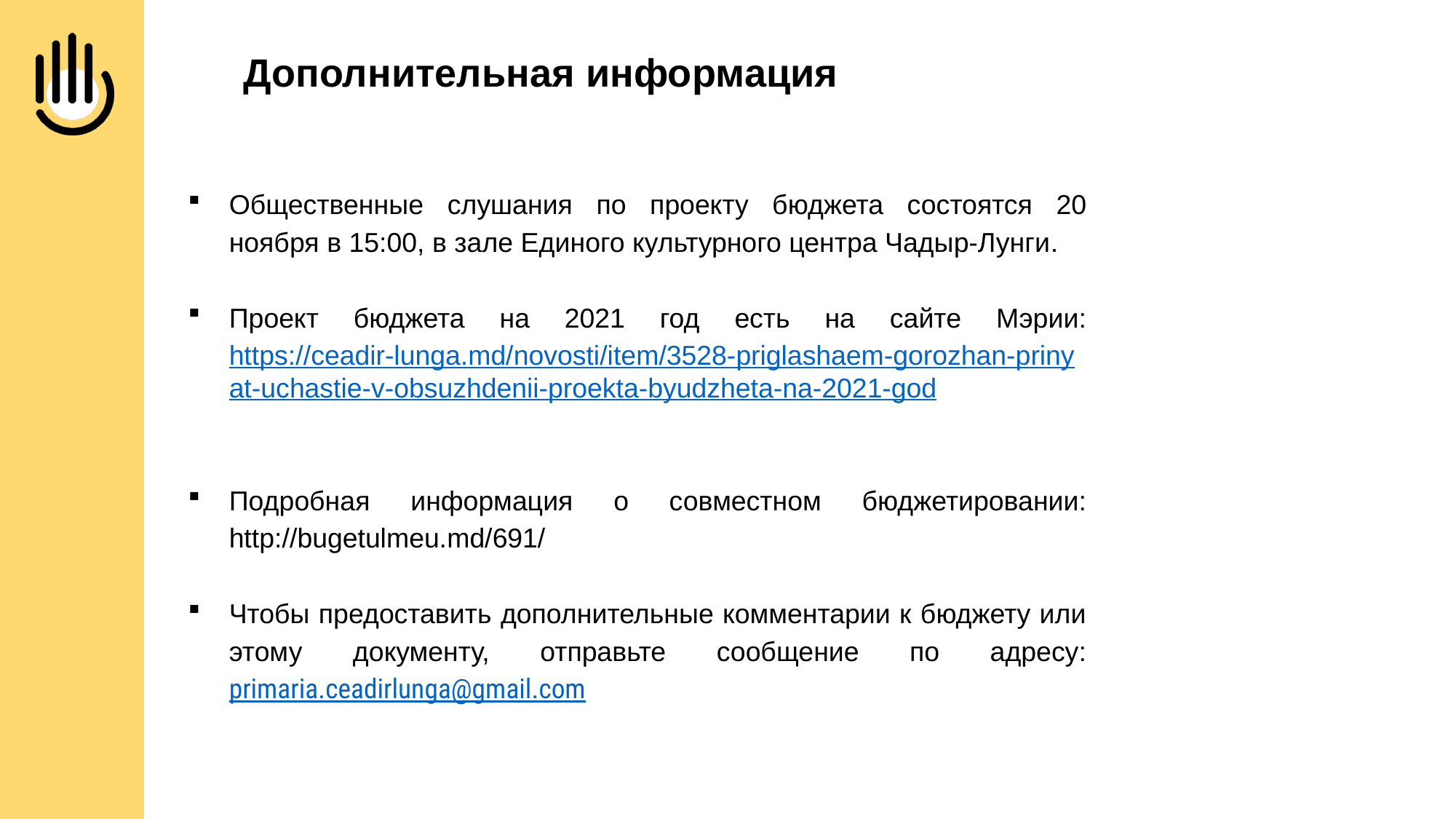

Дополнительная информация

Общественные слушания по проекту бюджета состоятся 20 ноября в 15:00, в зале Единого культурного центра Чадыр-Лунги.

Проект бюджета на 2021 год есть на сайте Мэрии: https://ceadir-lunga.md/novosti/item/3528-priglashaem-gorozhan-prinyat-uchastie-v-obsuzhdenii-proekta-byudzheta-na-2021-god

Подробная информация о совместном бюджетировании: http://bugetulmeu.md/691/

Чтобы предоставить дополнительные комментарии к бюджету или этому документу, отправьте сообщение по адресу: primaria.ceadirlunga@gmail.com